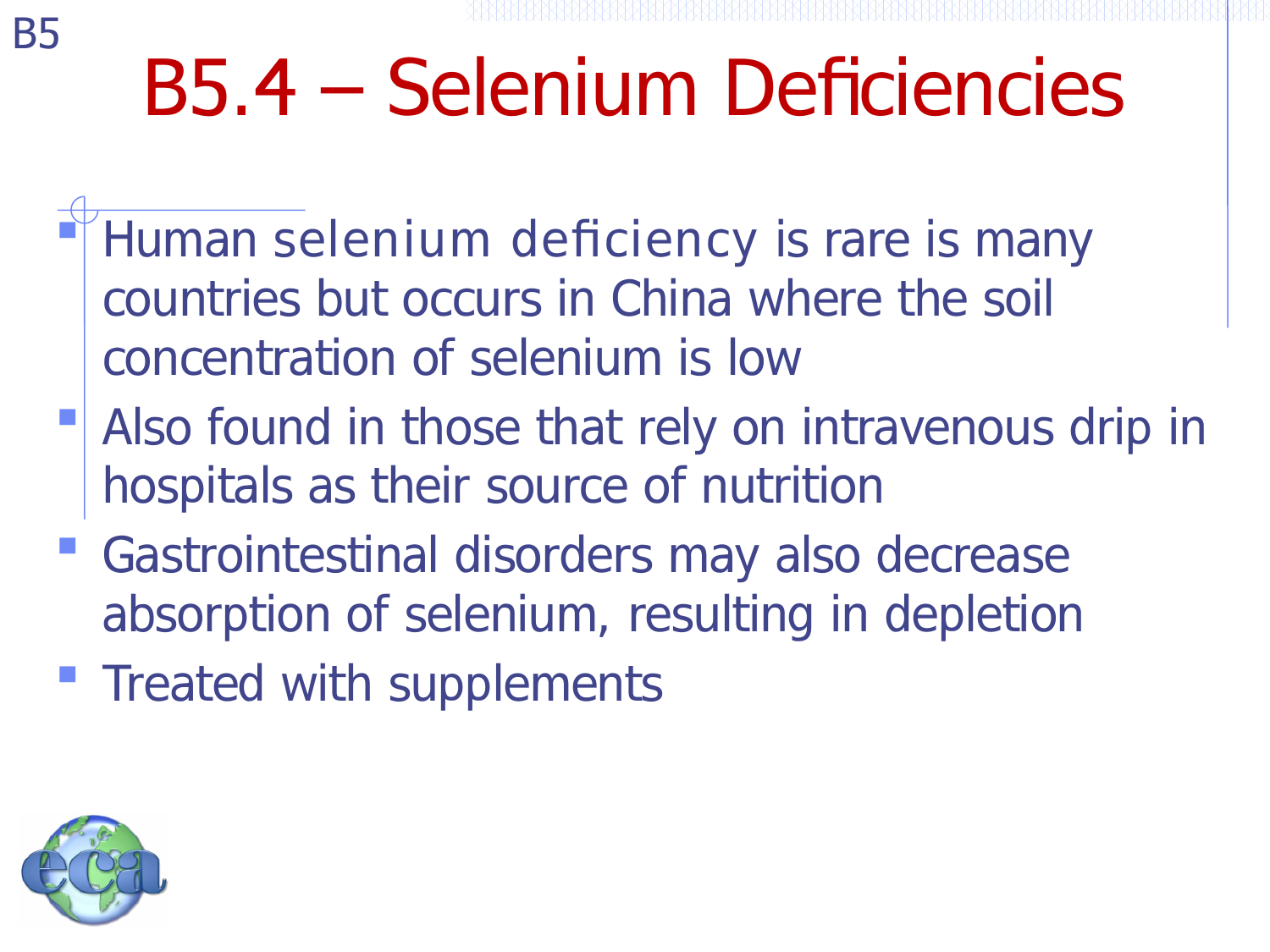

# B5.4 – Selenium Deficiencies
Human selenium deficiency is rare is many countries but occurs in China where the soil concentration of selenium is low
Also found in those that rely on intravenous drip in hospitals as their source of nutrition
Gastrointestinal disorders may also decrease absorption of selenium, resulting in depletion
Treated with supplements